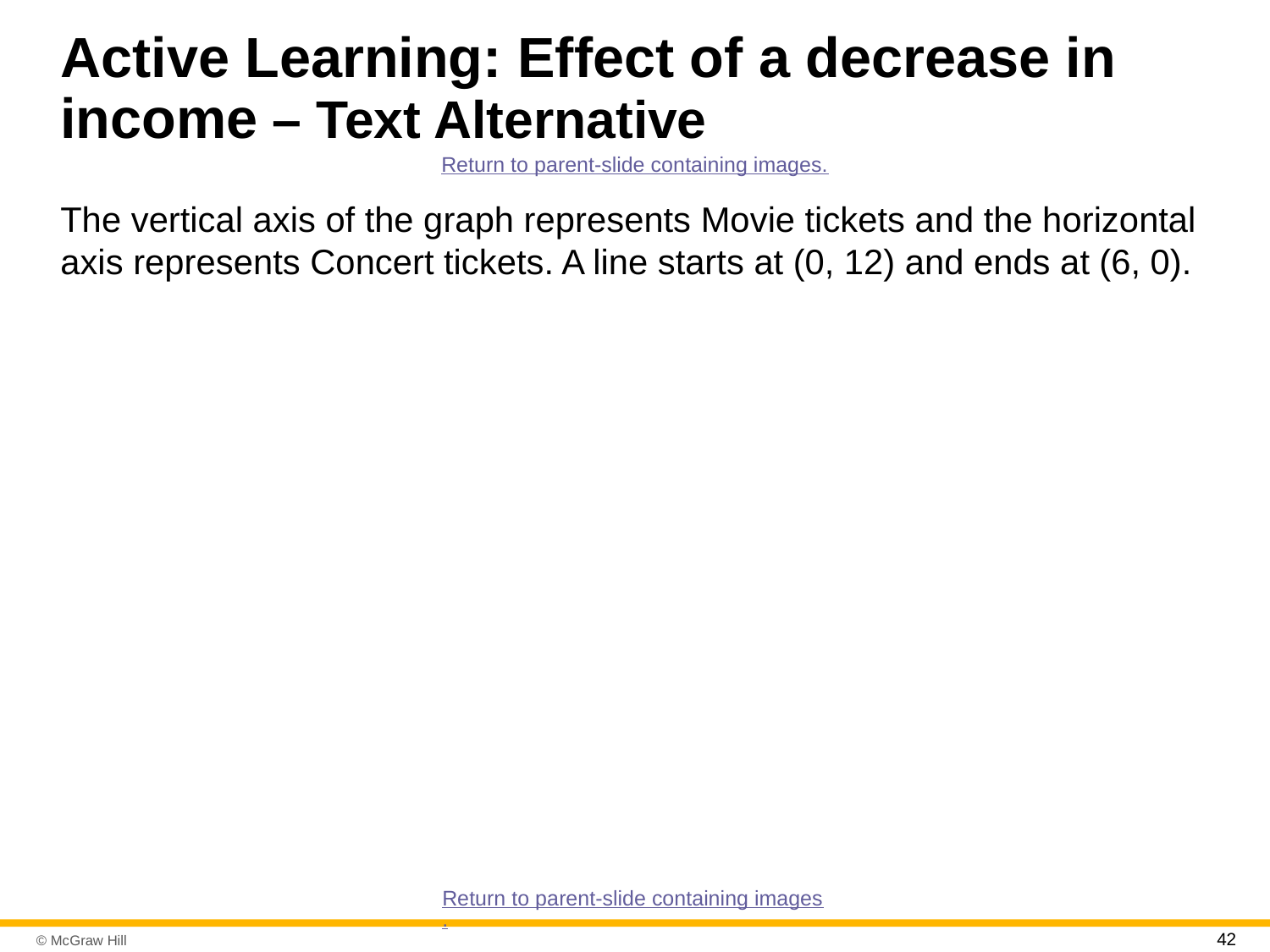

# Active Learning: Effect of a decrease in income – Text Alternative
Return to parent-slide containing images.
The vertical axis of the graph represents Movie tickets and the horizontal axis represents Concert tickets. A line starts at (0, 12) and ends at (6, 0).
Return to parent-slide containing images.